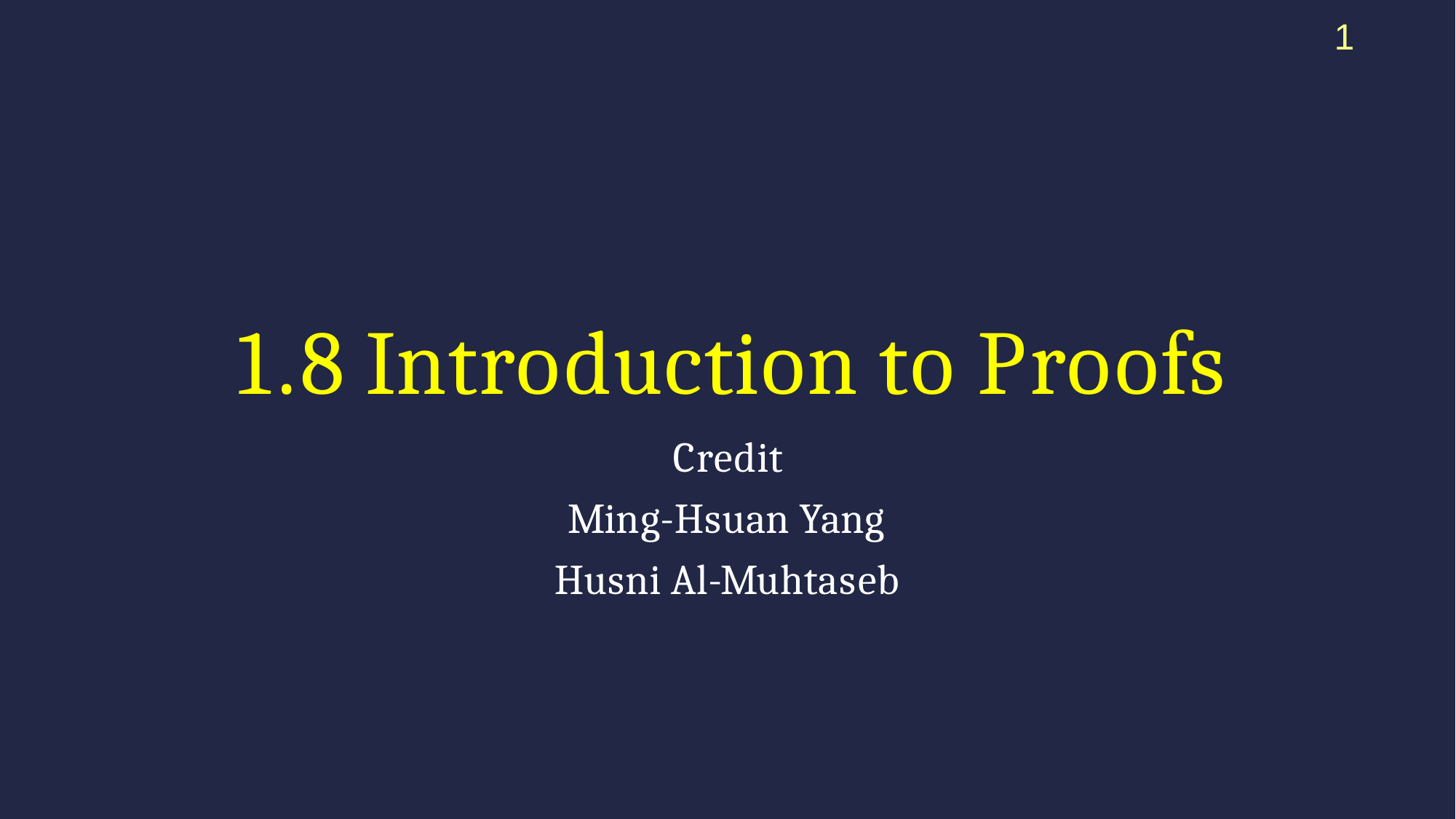

1
# 1.8 Introduction to Proofs
Credit
Ming-Hsuan Yang
Husni Al-Muhtaseb